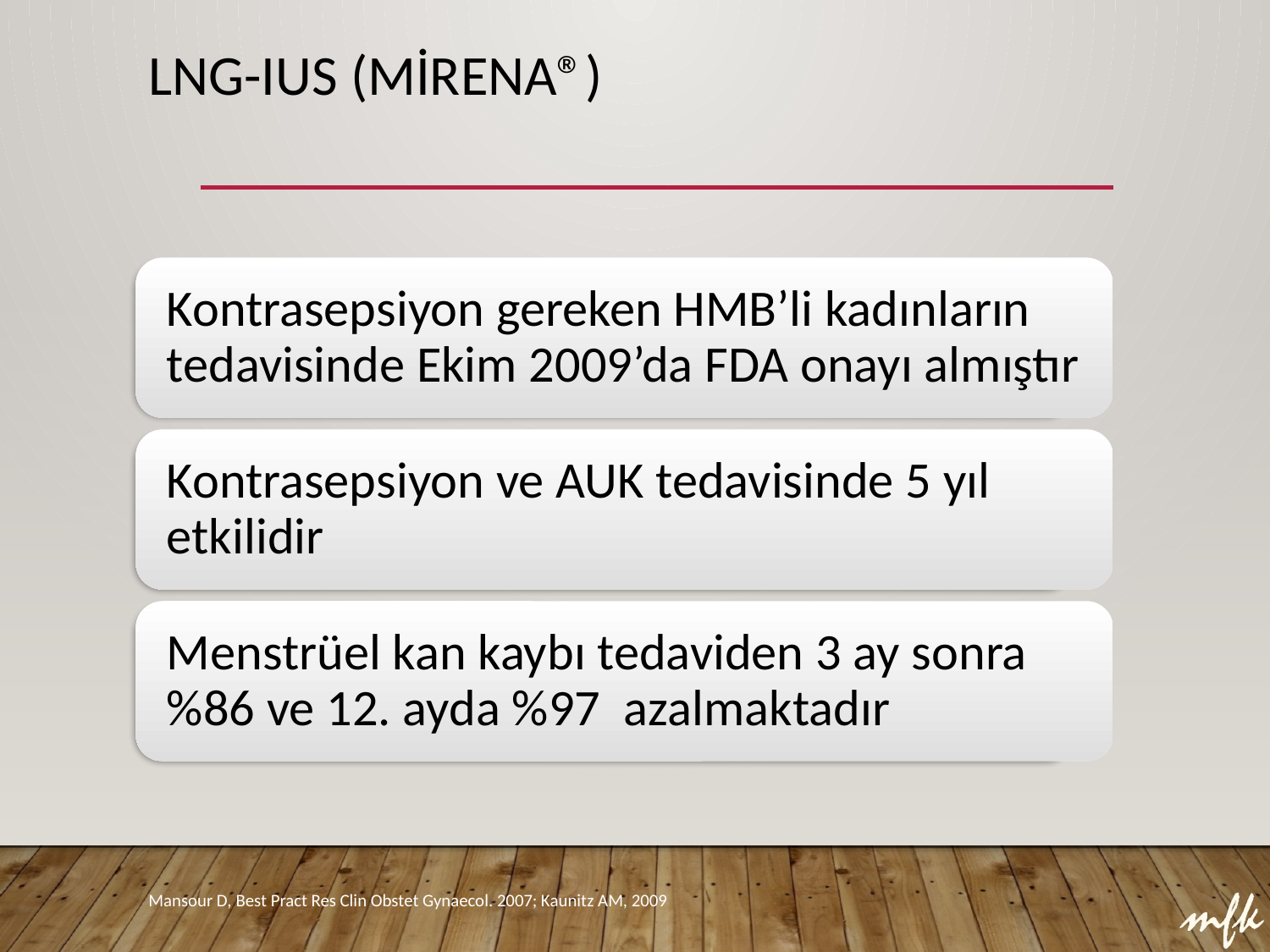

# LNG-IUS (Mirena®)
Kontrasepsiyon gereken HMB’li kadınların tedavisinde Ekim 2009’da FDA onayı almıştır
Kontrasepsiyon ve AUK tedavisinde 5 yıl etkilidir
Menstrüel kan kaybı tedaviden 3 ay sonra %86 ve 12. ayda %97  azalmaktadır

Mansour D, Best Pract Res Clin Obstet Gynaecol. 2007; Kaunitz AM, 2009